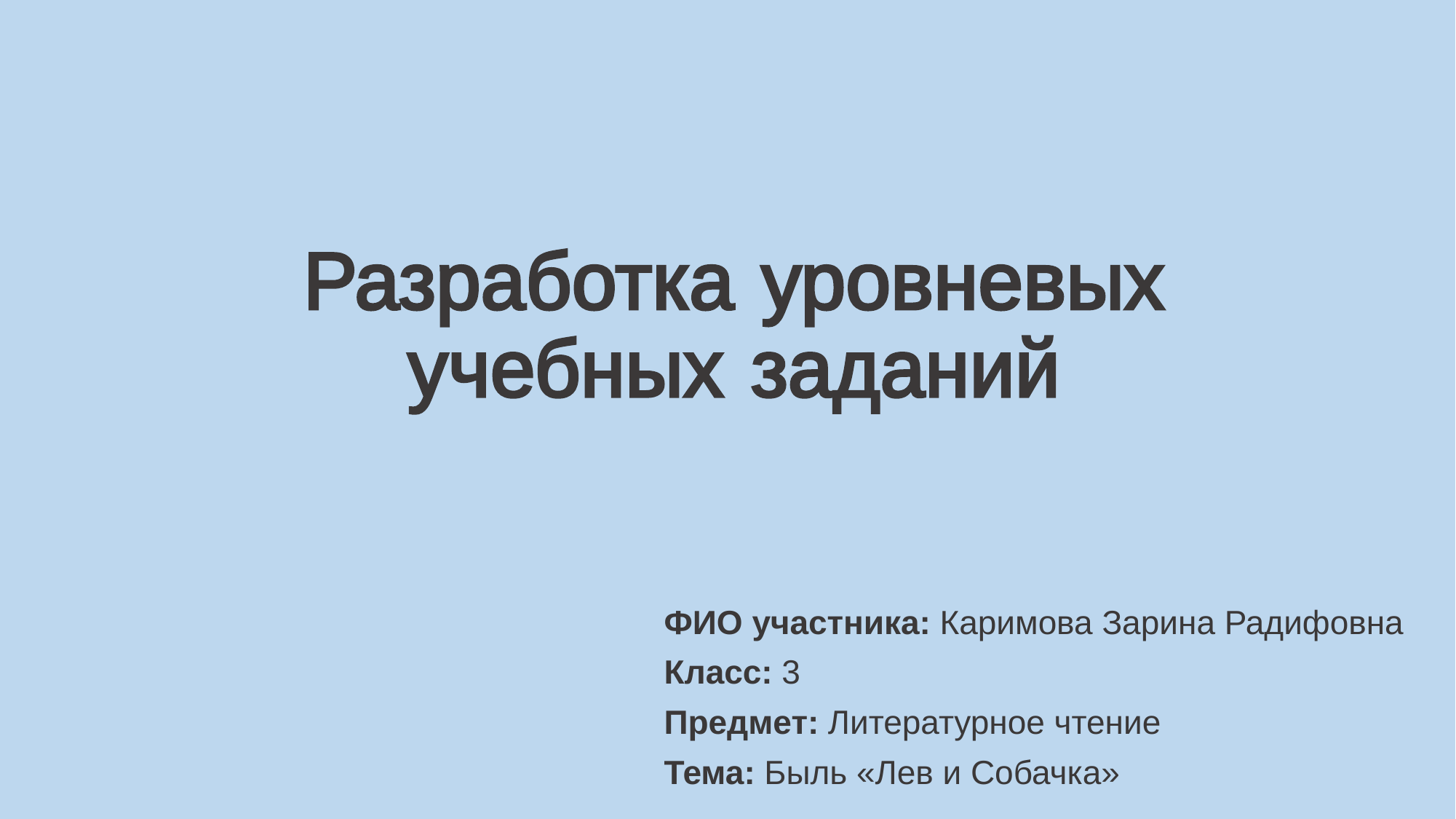

# Разработка уровневых учебных заданий
ФИО участника: Каримова Зарина Радифовна
Класс: 3
Предмет: Литературное чтение
Тема: Быль «Лев и Собачка»